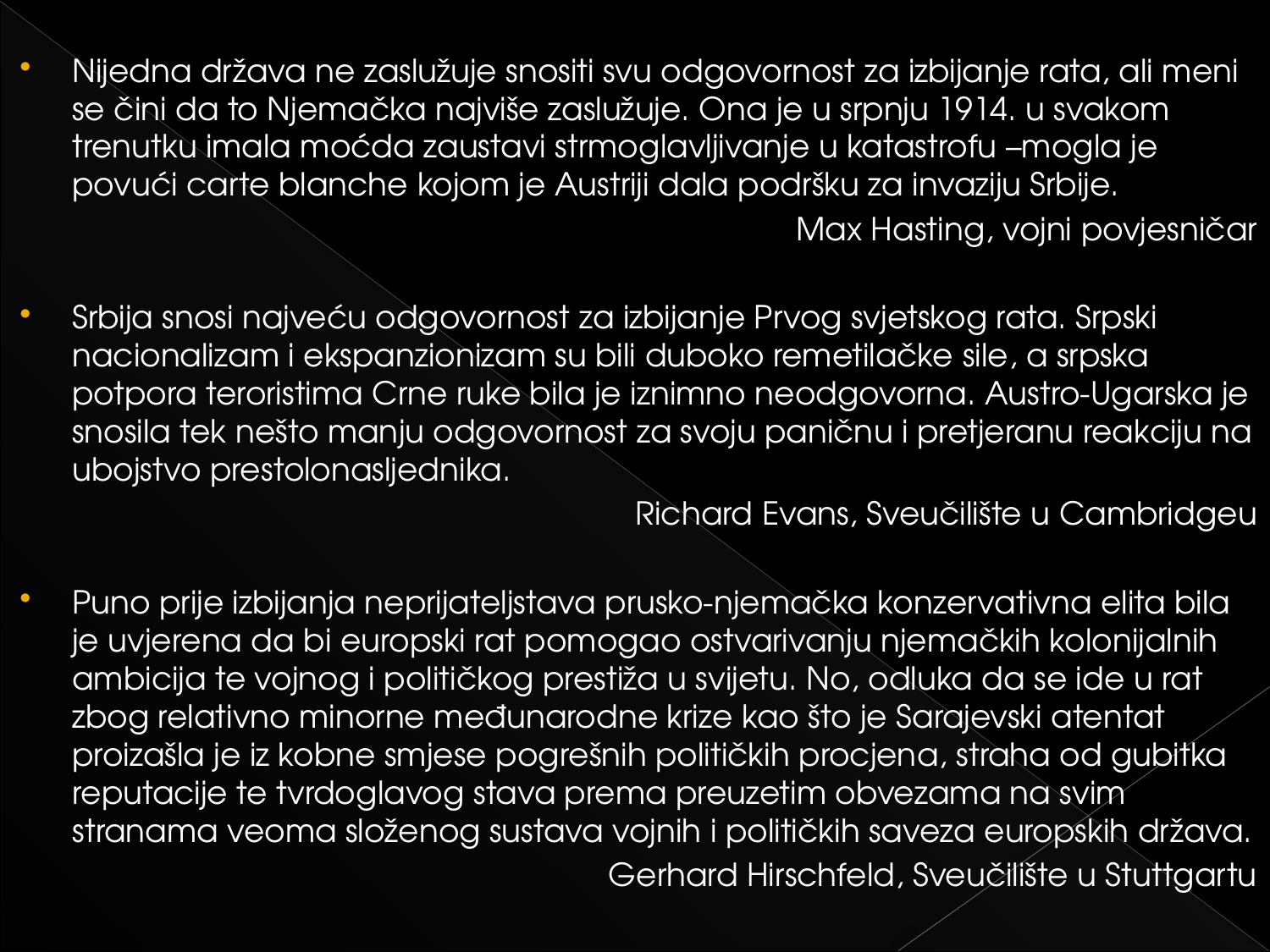

Nijedna država ne zaslužuje snositi svu odgovornost za izbijanje rata, ali meni se čini da to Njemačka najviše zaslužuje. Ona je u srpnju 1914. u svakom trenutku imala moćda zaustavi strmoglavljivanje u katastrofu –mogla je povući carte blanche kojom je Austriji dala podršku za invaziju Srbije.
Max Hasting, vojni povjesničar

Srbija snosi najveću odgovornost za izbijanje Prvog svjetskog rata. Srpski nacionalizam i ekspanzionizam su bili duboko remetilačke sile, a srpska potpora teroristima Crne ruke bila je iznimno neodgovorna. Austro-Ugarska je snosila tek nešto manju odgovornost za svoju paničnu i pretjeranu reakciju na ubojstvo prestolonasljednika.
Richard Evans, Sveučilište u Cambridgeu

Puno prije izbijanja neprijateljstava prusko-njemačka konzervativna elita bila je uvjerena da bi europski rat pomogao ostvarivanju njemačkih kolonijalnih ambicija te vojnog i političkog prestiža u svijetu. No, odluka da se ide u rat zbog relativno minorne međunarodne krize kao što je Sarajevski atentat proizašla je iz kobne smjese pogrešnih političkih procjena, straha od gubitka reputacije te tvrdoglavog stava prema preuzetim obvezama na svim stranama veoma složenog sustava vojnih i političkih saveza europskih država.
Gerhard Hirschfeld, Sveučilište u Stuttgartu